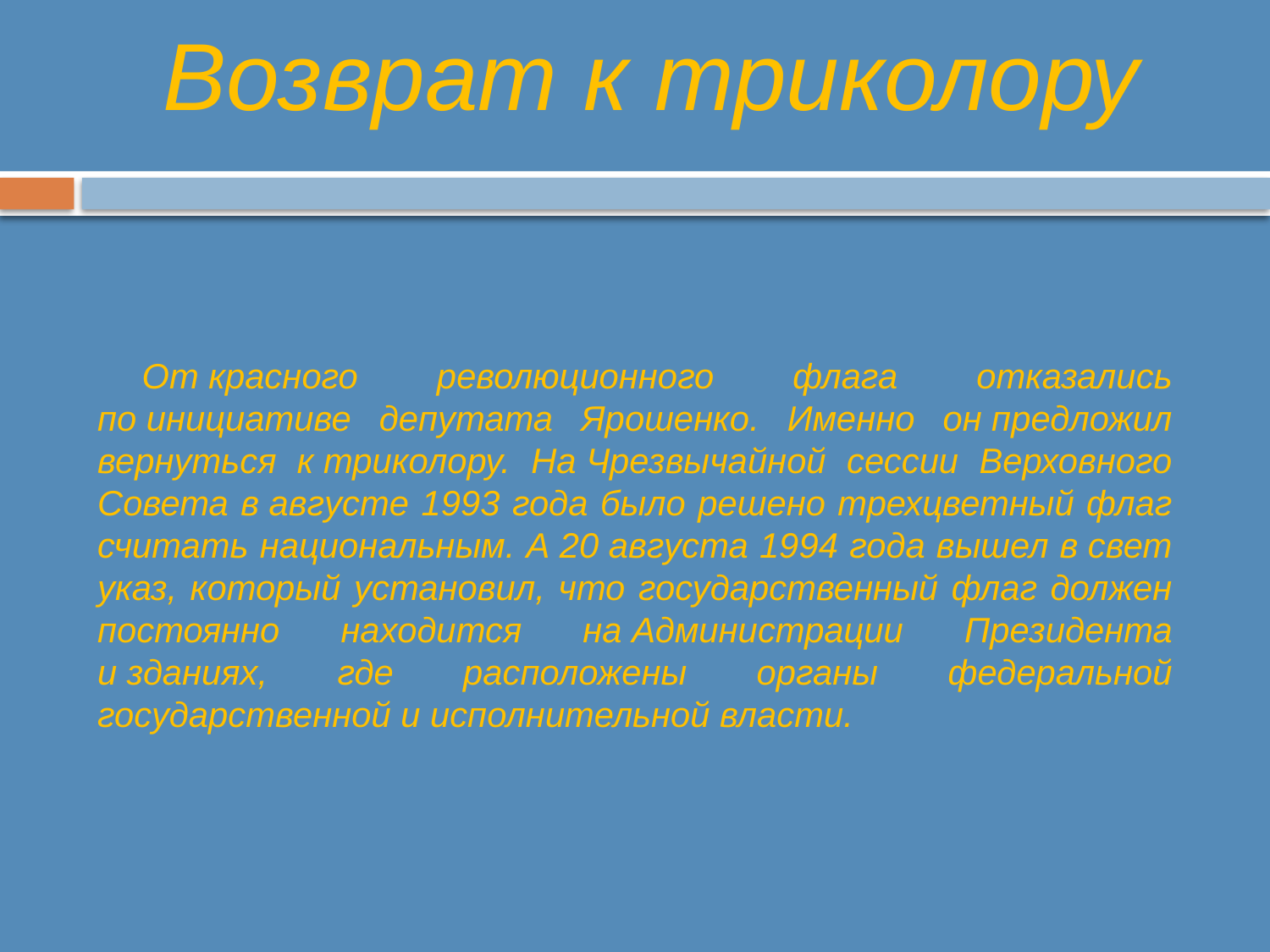

# Возврат к триколору
От красного революционного флага отказались по инициативе депутата Ярошенко. Именно он предложил вернуться к триколору. На Чрезвычайной сессии Верховного Совета в августе 1993 года было решено трехцветный флаг считать национальным. А 20 августа 1994 года вышел в свет указ, который установил, что государственный флаг должен постоянно находится на Администрации Президента и зданиях, где расположены органы федеральной государственной и исполнительной власти.